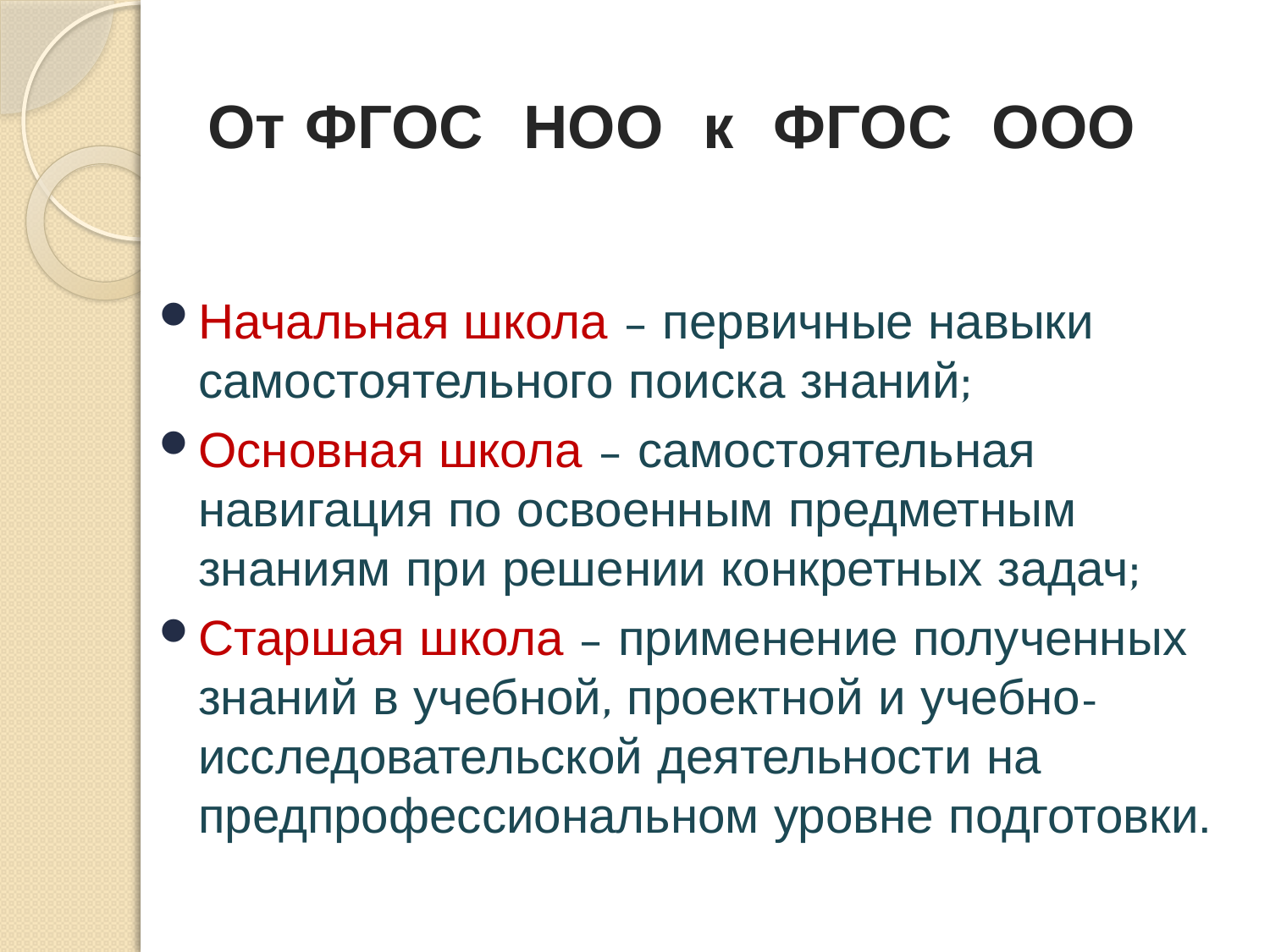

# От ФГОС  НОО  к  ФГОС  ООО
Начальная школа – первичные навыки самостоятельного поиска знаний;
Основная школа – самостоятельная навигация по освоенным предметным знаниям при решении конкретных задач;
Старшая школа – применение полученных знаний в учебной, проектной и учебно-исследовательской деятельности на предпрофессиональном уровне подготовки.